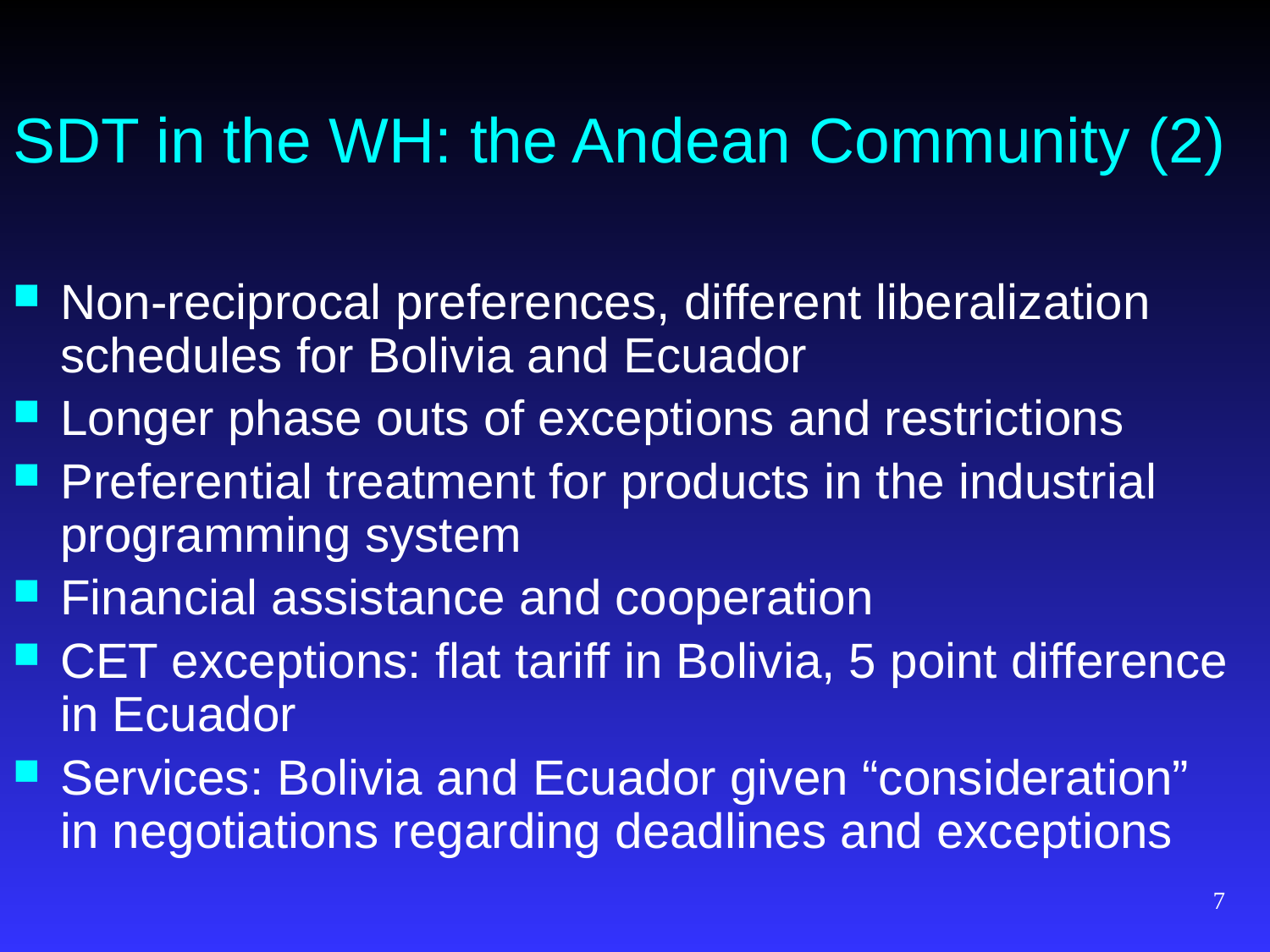

# SDT in the WH: the Andean Community (2)
Non-reciprocal preferences, different liberalization schedules for Bolivia and Ecuador
Longer phase outs of exceptions and restrictions
Preferential treatment for products in the industrial programming system
Financial assistance and cooperation
CET exceptions: flat tariff in Bolivia, 5 point difference in Ecuador
Services: Bolivia and Ecuador given “consideration” in negotiations regarding deadlines and exceptions

7